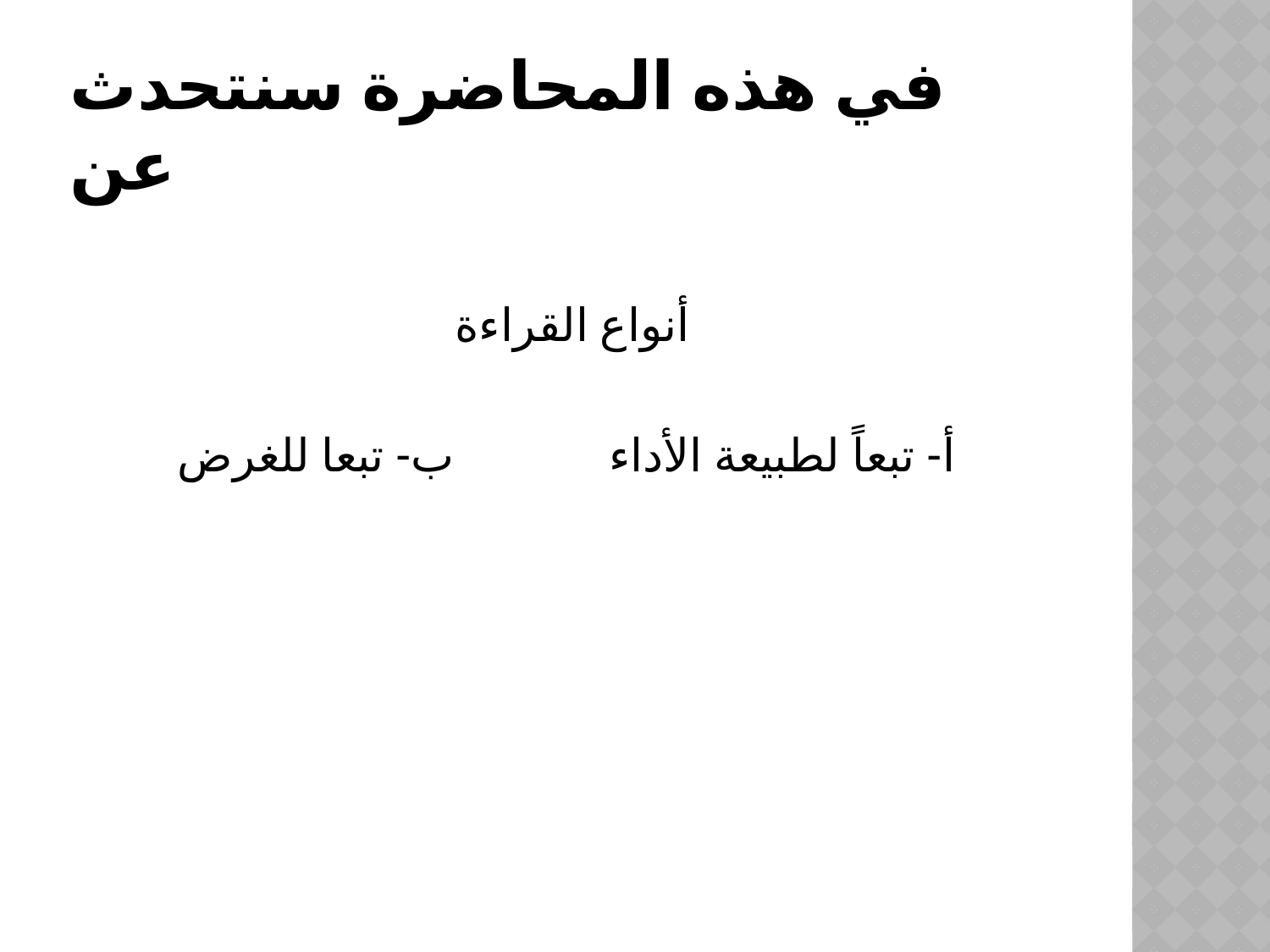

# في هذه المحاضرة سنتحدث عن

أنواع القراءة

أ- تبعاً لطبيعة الأداء             ب- تبعا للغرض